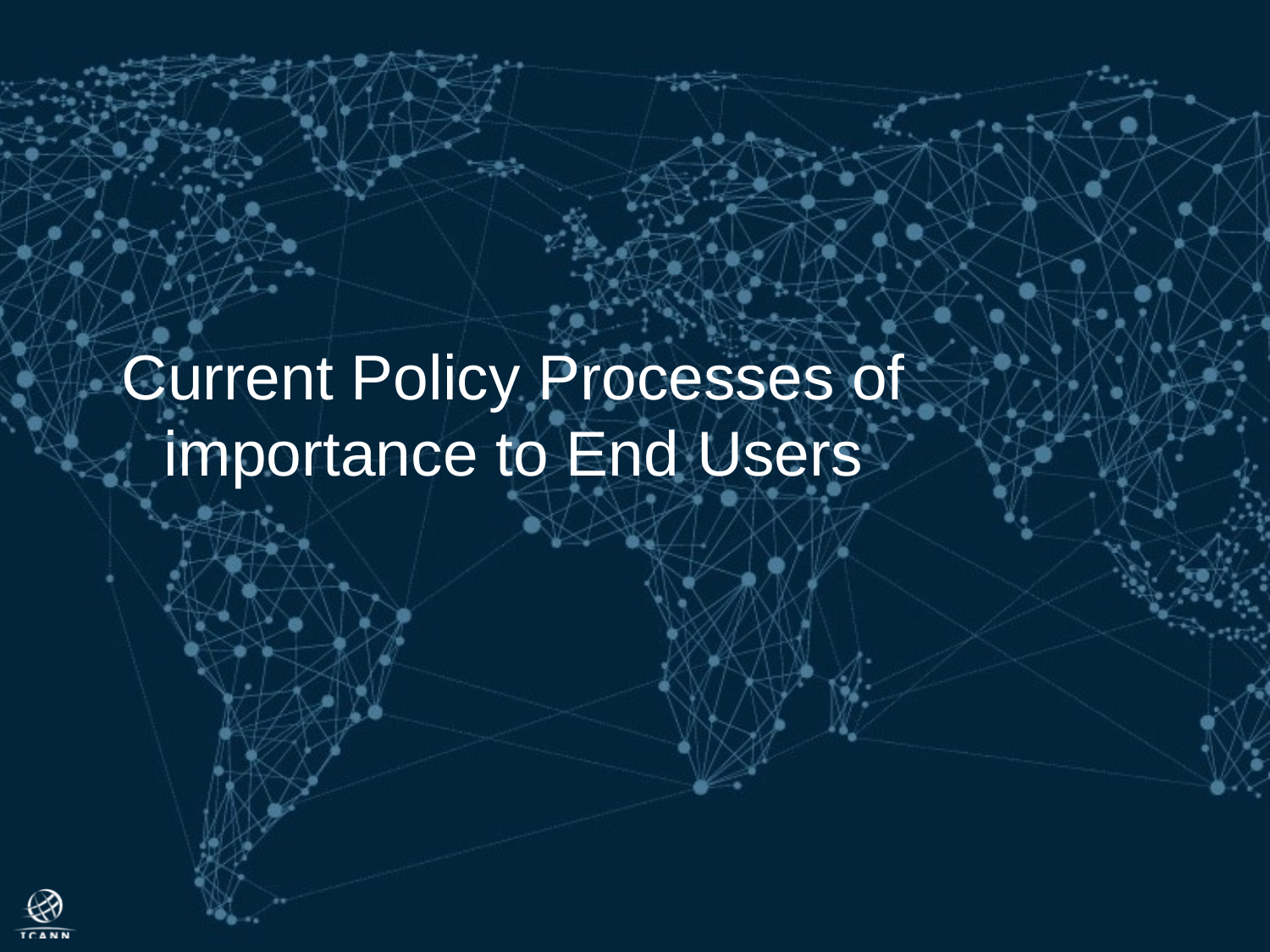

Current Policy Processes of importance to End Users